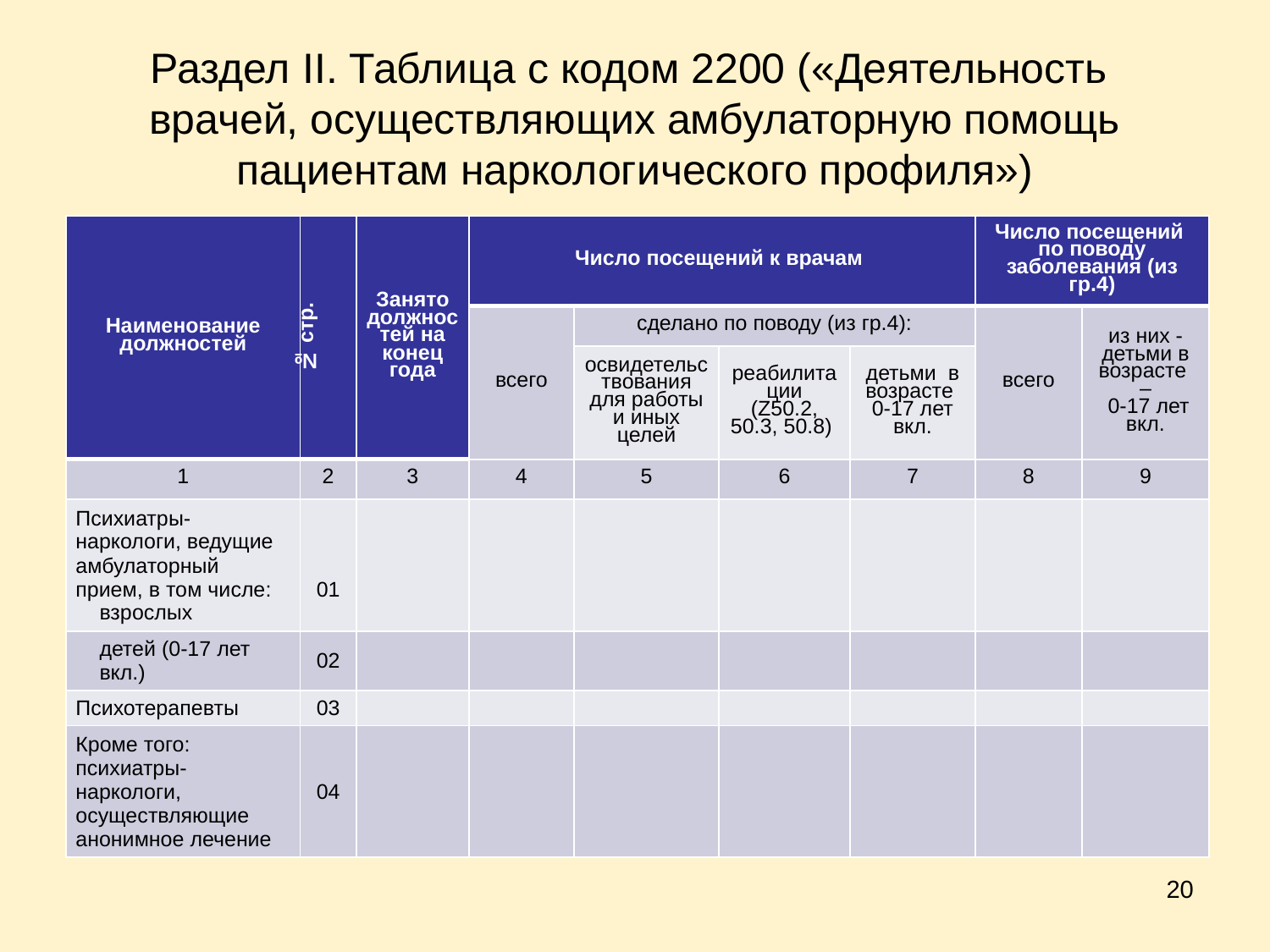

# Раздел II. Таблица с кодом 2200 («Деятельность  врачей, осуществляющих амбулаторную помощь пациентам наркологического профиля»)
| Наименование должностей | № стр. | Занято должностей на конец года | Число посещений к врачам |  |  |  | Число посещений по поводу заболевания (из гр.4) |  |
| --- | --- | --- | --- | --- | --- | --- | --- | --- |
|  |  |  | всего | сделано по поводу (из гр.4): |  |  | всего | из них - детьми в возрасте – 0-17 лет вкл. |
|  |  |  |  | освидетельствования для работы и иных целей | реабилитации (Z50.2, 50.3, 50.8) | детьми в возрасте 0-17 лет вкл. |  |  |
| 1 | 2 | 3 | 4 | 5 | 6 | 7 | 8 | 9 |
| Психиатры-наркологи, ведущие амбулаторный прием, в том числе: взрослых | 01 |  |  |  |  |  |  |  |
| детей (0-17 лет вкл.) | 02 |  |  |  |  |  |  |  |
| Психотерапевты | 03 |  |  |  |  |  |  |  |
| Кроме того: психиатры-наркологи, осуществляющие анонимное лечение | 04 |  |  |  |  |  |  |  |
20